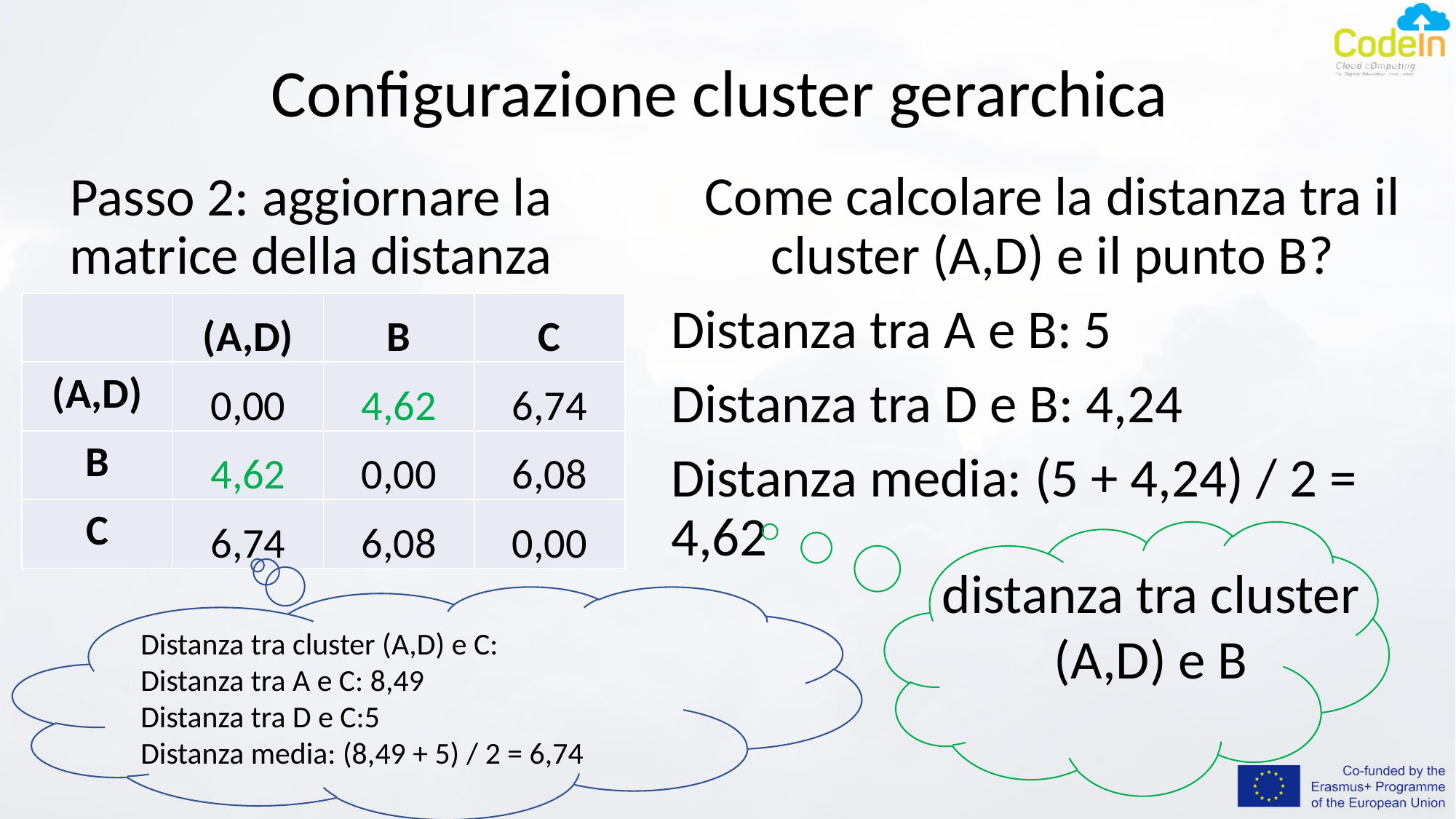

# Configurazione cluster gerarchica
Passo 2: aggiornare la matrice della distanza
Come calcolare la distanza tra il cluster (A,D) e il punto B?
Distanza tra A e B: 5
Distanza tra D e B: 4,24
Distanza media: (5 + 4,24) / 2 = 4,62

|  | (A,D) | B | C |
| --- | --- | --- | --- |
| (A,D) | 0,00 | 4,62 | 6,74 |
| B | 4,62 | 0,00 | 6,08 |
| C | 6,74 | 6,08 | 0,00 |

distanza tra cluster
(A,D) e B
Distanza tra cluster (A,D) e C:
Distanza tra A e C: 8,49
Distanza tra D e C:5
Distanza media: (8,49 + 5) / 2 = 6,74